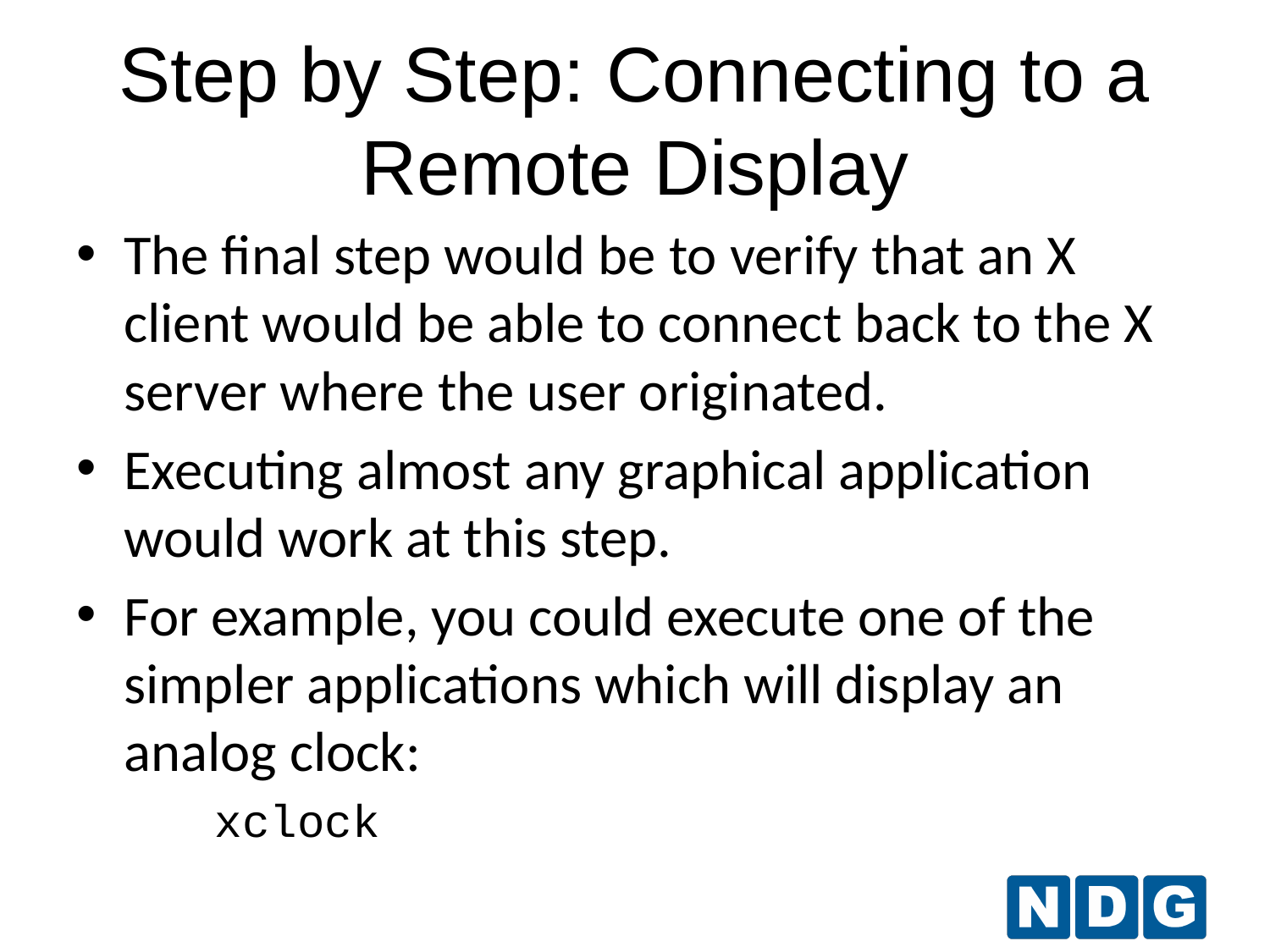

# Step by Step: Connecting to a Remote Display
The final step would be to verify that an X client would be able to connect back to the X server where the user originated.
Executing almost any graphical application would work at this step.
For example, you could execute one of the simpler applications which will display an analog clock:
 xclock